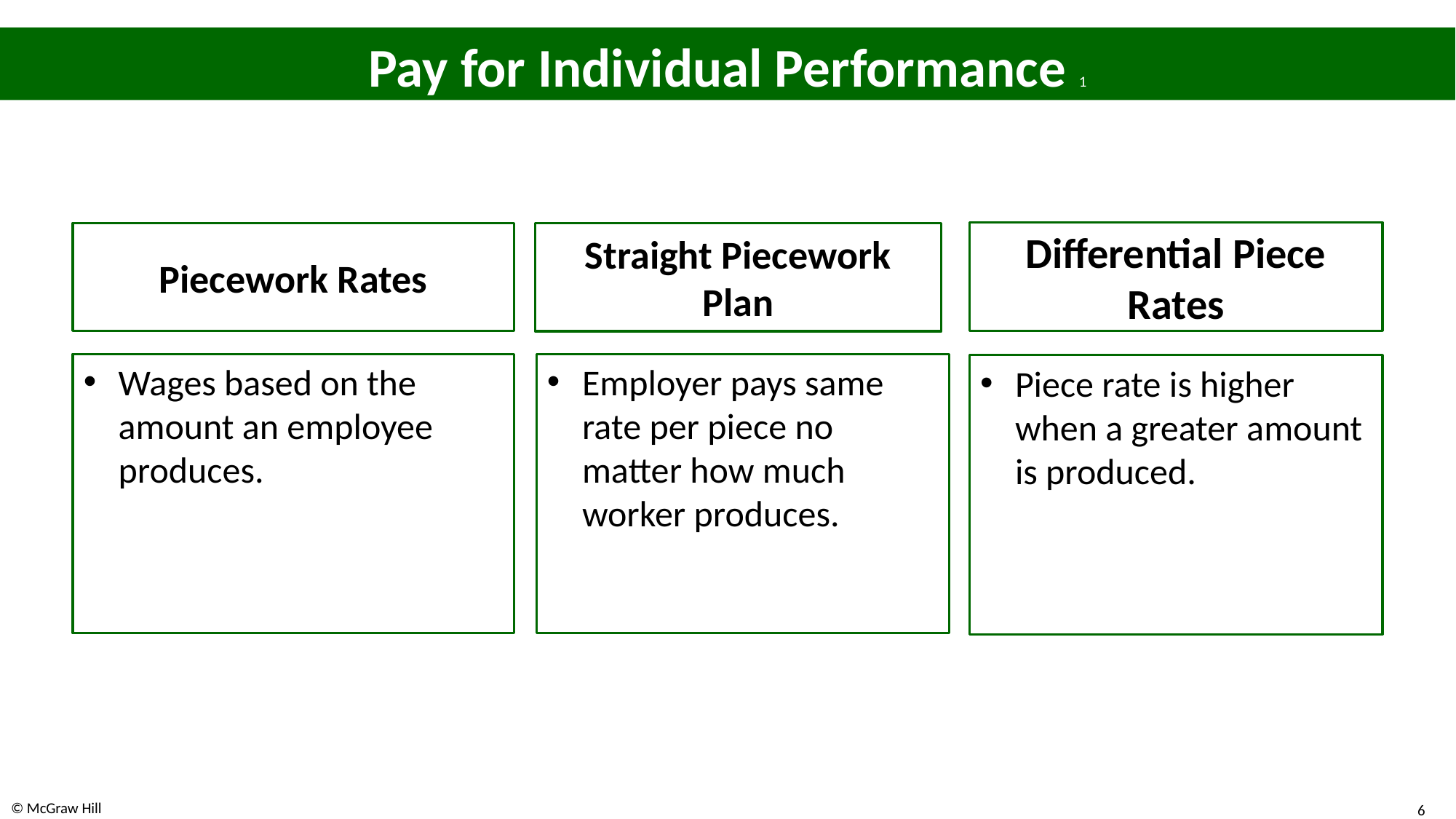

# Pay for Individual Performance 1
Differential Piece Rates
Piecework Rates
Straight Piecework Plan
Employer pays same rate per piece no matter how much worker produces.
Wages based on the amount an employee produces.
Piece rate is higher when a greater amount is produced.